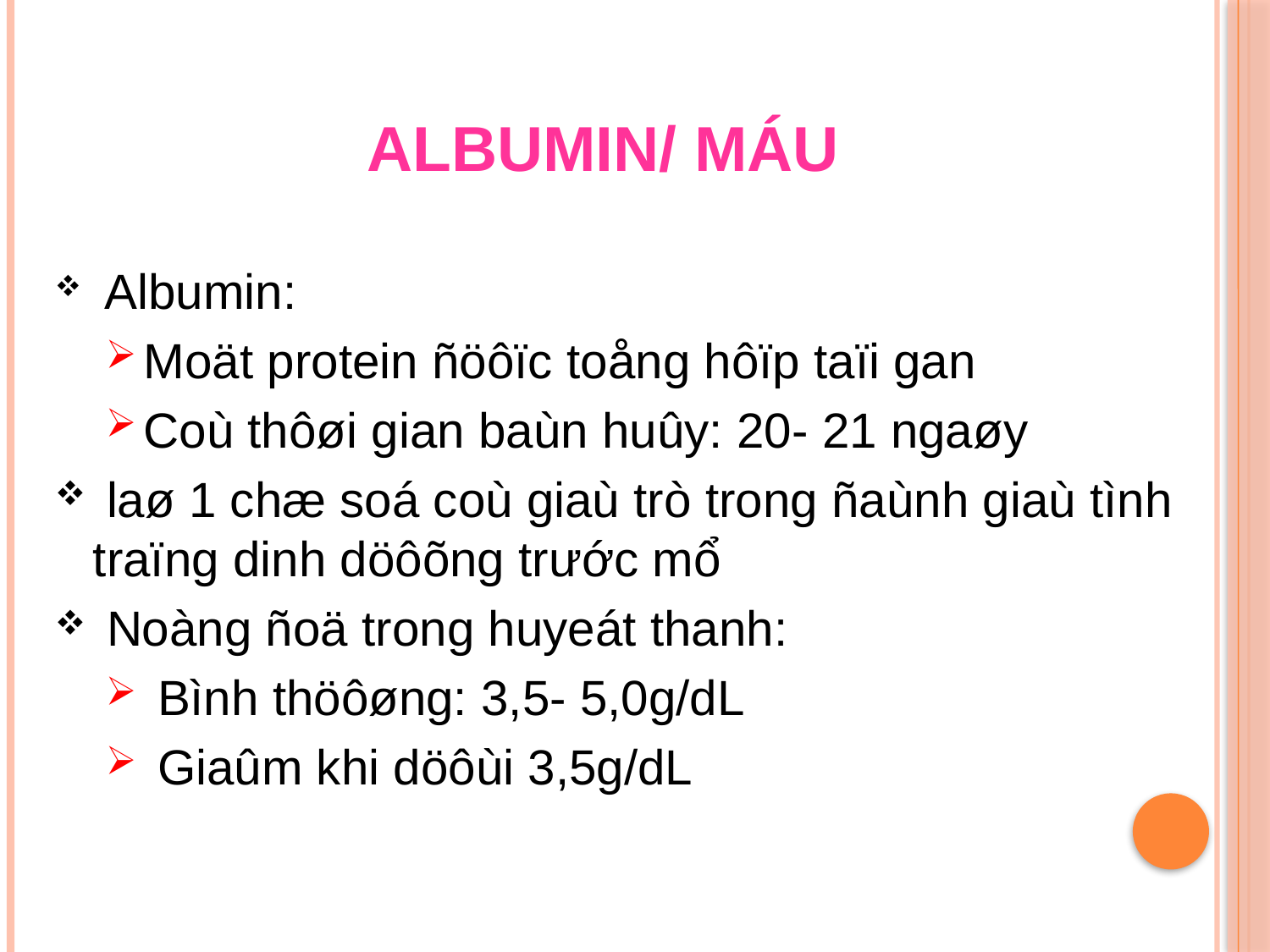

# Albumin/ máu
 Albumin:
Moät protein ñöôïc toång hôïp taïi gan
Coù thôøi gian baùn huûy: 20- 21 ngaøy
 laø 1 chæ soá coù giaù trò trong ñaùnh giaù tình traïng dinh döôõng trước mổ
 Noàng ñoä trong huyeát thanh:
 Bình thöôøng: 3,5- 5,0g/dL
 Giaûm khi döôùi 3,5g/dL